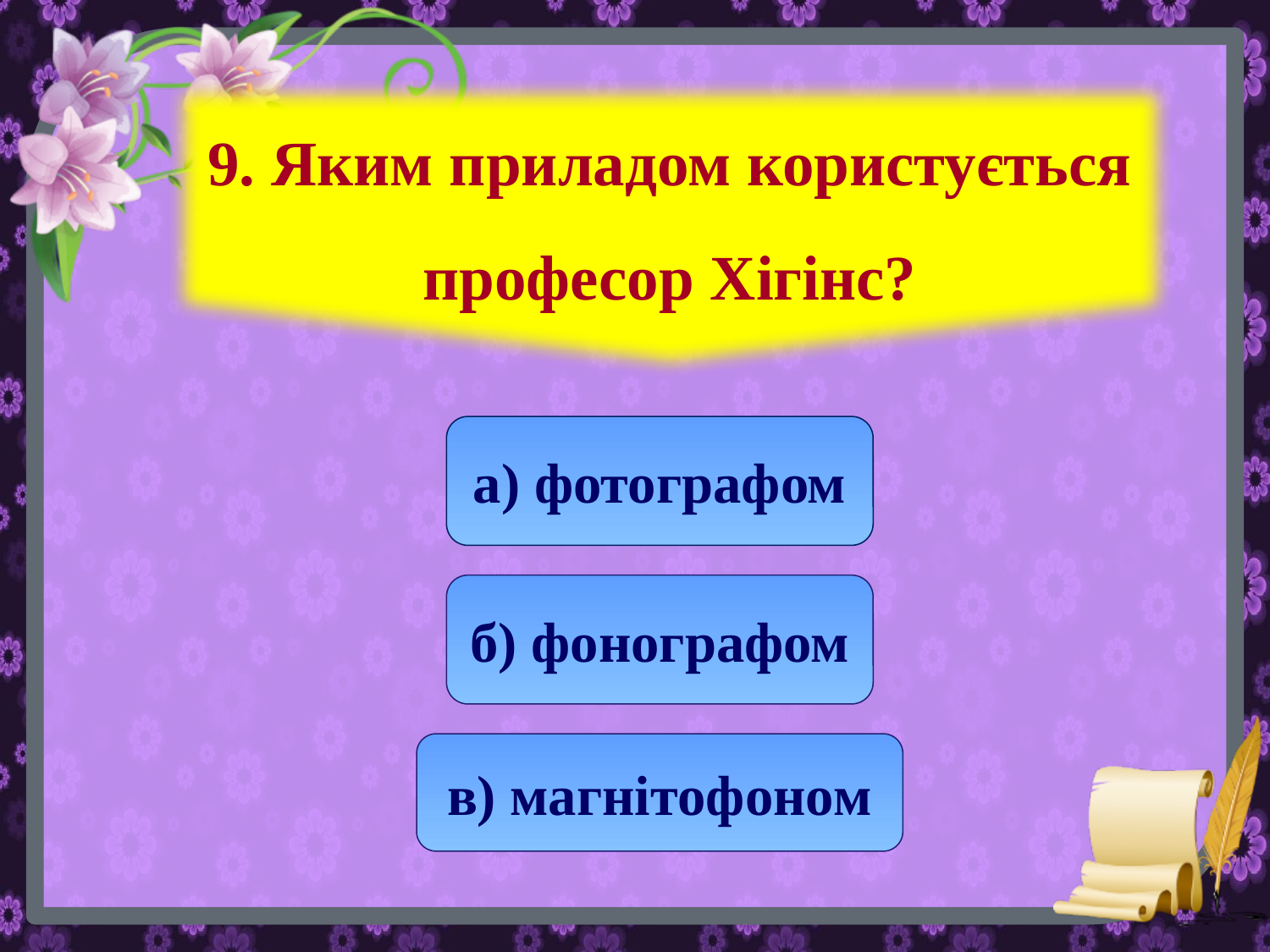

9. Яким приладом користується професор Хігінс?

а) фотографом
б) фонографом
в) магнітофоном